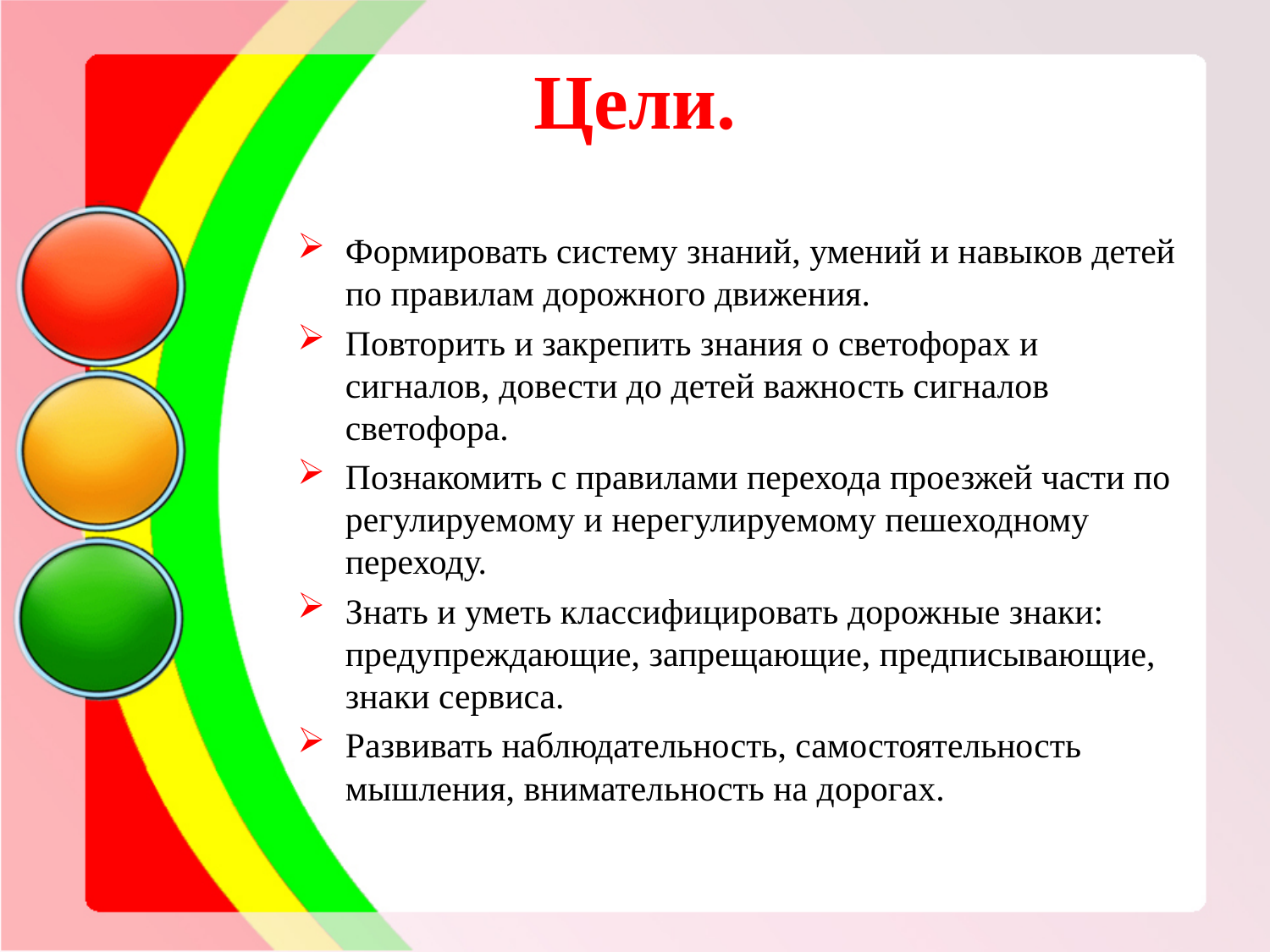

# Цели.
Формировать систему знаний, умений и навыков детей по правилам дорожного движения.
Повторить и закрепить знания о светофорах и сигналов, довести до детей важность сигналов светофора.
Познакомить с правилами перехода проезжей части по регулируемому и нерегулируемому пешеходному переходу.
Знать и уметь классифицировать дорожные знаки: предупреждающие, запрещающие, предписывающие, знаки сервиса.
Развивать наблюдательность, самостоятельность мышления, внимательность на дорогах.